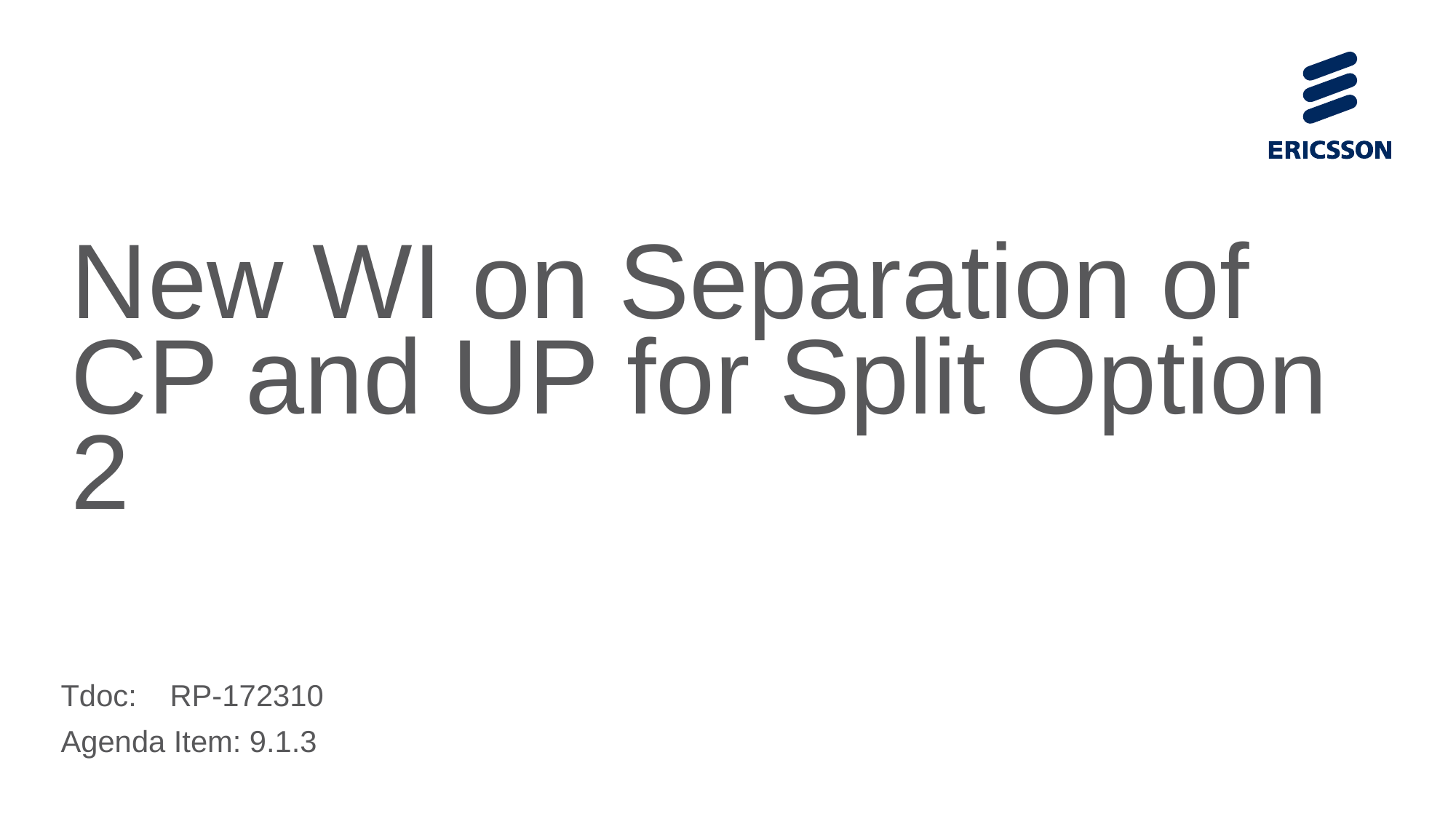

# New WI on Separation of CP and UP for Split Option 2
Tdoc: 	RP-172310
Agenda Item: 9.1.3